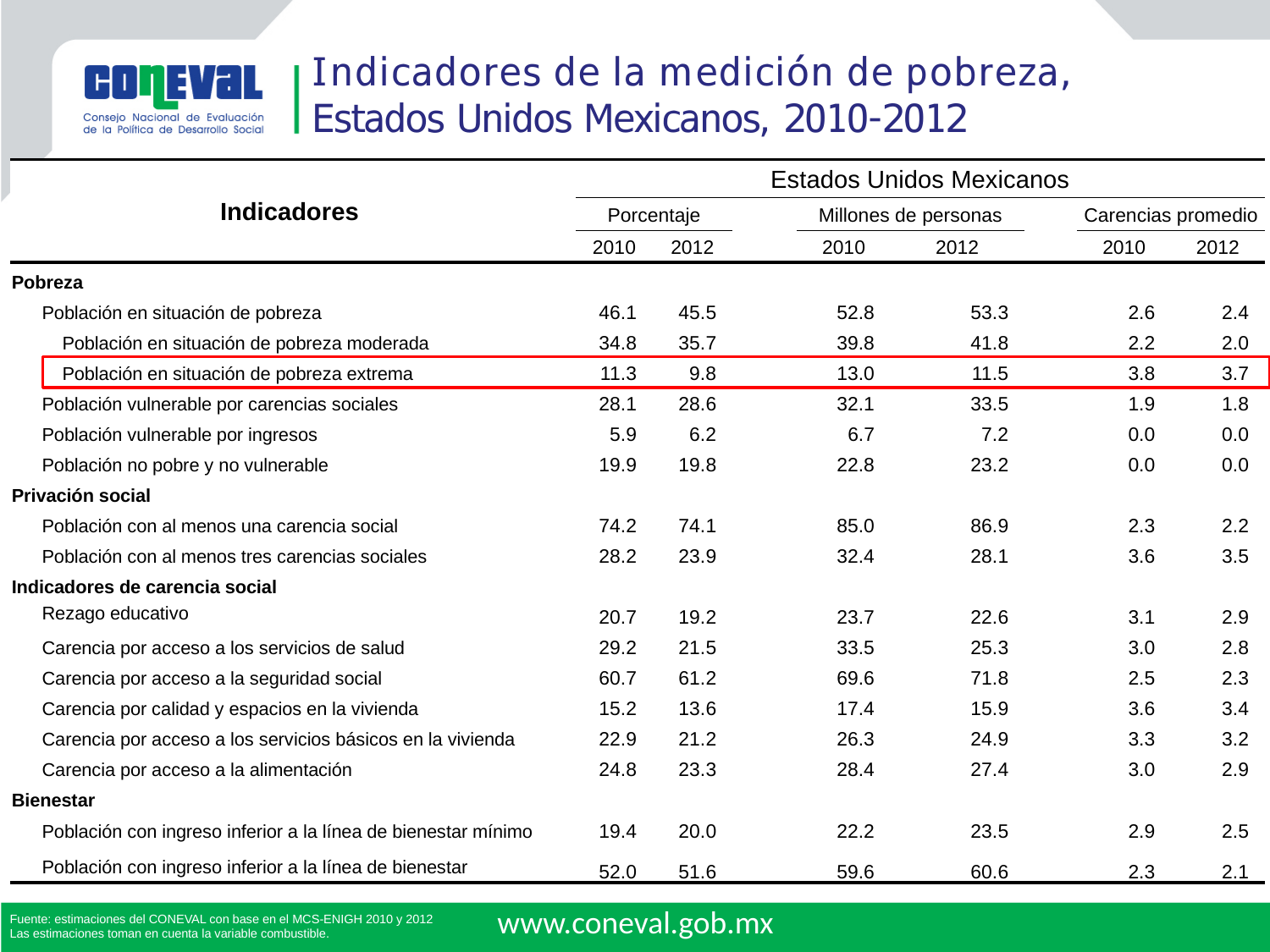

Indicadores de la medición de pobreza,
Estados Unidos Mexicanos, 2010-2012
| Indicadores | Estados Unidos Mexicanos |  |  |  |  |  |  |  |
| --- | --- | --- | --- | --- | --- | --- | --- | --- |
|  | Porcentaje |  |  | Millones de personas |  |  | Carencias promedio |  |
|  | 2010 | 2012 |  | 2010 | 2012 |  | 2010 | 2012 |
| Pobreza |  |  |  |  |  |  |  |  |
| Población en situación de pobreza | 46.1 | 45.5 |  | 52.8 | 53.3 |  | 2.6 | 2.4 |
| Población en situación de pobreza moderada | 34.8 | 35.7 |  | 39.8 | 41.8 |  | 2.2 | 2.0 |
| Población en situación de pobreza extrema | 11.3 | 9.8 |  | 13.0 | 11.5 |  | 3.8 | 3.7 |
| Población vulnerable por carencias sociales | 28.1 | 28.6 |  | 32.1 | 33.5 |  | 1.9 | 1.8 |
| Población vulnerable por ingresos | 5.9 | 6.2 |  | 6.7 | 7.2 |  | 0.0 | 0.0 |
| Población no pobre y no vulnerable | 19.9 | 19.8 |  | 22.8 | 23.2 |  | 0.0 | 0.0 |
| Privación social |  |  |  |  |  |  |  |  |
| Población con al menos una carencia social | 74.2 | 74.1 |  | 85.0 | 86.9 |  | 2.3 | 2.2 |
| Población con al menos tres carencias sociales | 28.2 | 23.9 |  | 32.4 | 28.1 |  | 3.6 | 3.5 |
| Indicadores de carencia social |  |  |  |  |  |  |  |  |
| Rezago educativo | 20.7 | 19.2 |  | 23.7 | 22.6 |  | 3.1 | 2.9 |
| Carencia por acceso a los servicios de salud | 29.2 | 21.5 |  | 33.5 | 25.3 |  | 3.0 | 2.8 |
| Carencia por acceso a la seguridad social | 60.7 | 61.2 |  | 69.6 | 71.8 |  | 2.5 | 2.3 |
| Carencia por calidad y espacios en la vivienda | 15.2 | 13.6 |  | 17.4 | 15.9 |  | 3.6 | 3.4 |
| Carencia por acceso a los servicios básicos en la vivienda | 22.9 | 21.2 |  | 26.3 | 24.9 |  | 3.3 | 3.2 |
| Carencia por acceso a la alimentación | 24.8 | 23.3 |  | 28.4 | 27.4 |  | 3.0 | 2.9 |
| Bienestar |  |  |  |  |  |  |  |  |
| Población con ingreso inferior a la línea de bienestar mínimo | 19.4 | 20.0 |  | 22.2 | 23.5 |  | 2.9 | 2.5 |
| Población con ingreso inferior a la línea de bienestar | 52.0 | 51.6 |  | 59.6 | 60.6 |  | 2.3 | 2.1 |

Fuente: estimaciones del CONEVAL con base en el MCS-ENIGH 2010 y 2012
Las estimaciones toman en cuenta la variable combustible.